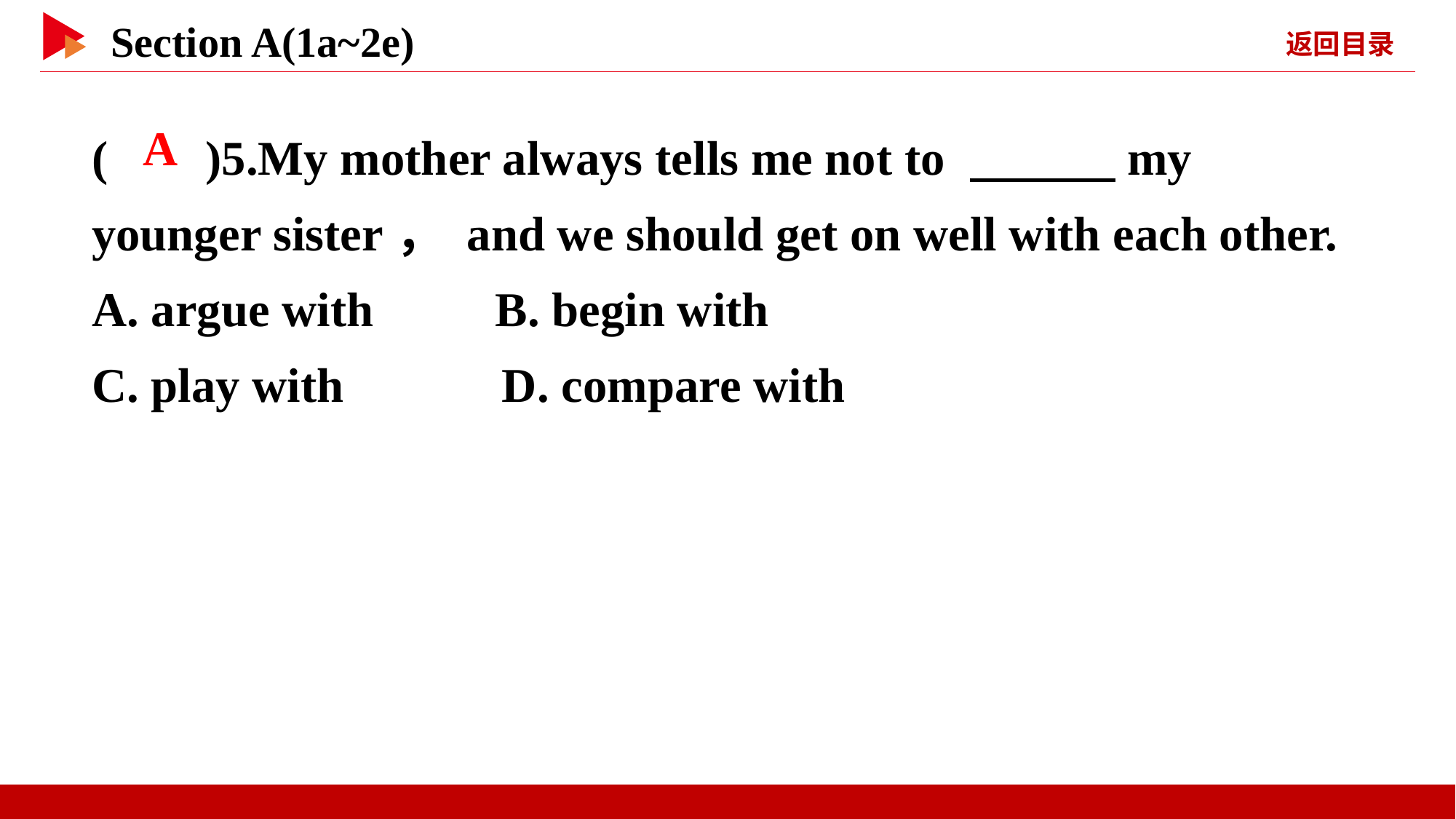

(        )5.My mother always tells me not to 　　　my younger sister， and we should get on well with each other.
A. argue with          B. begin with
C. play with             D. compare with
   A